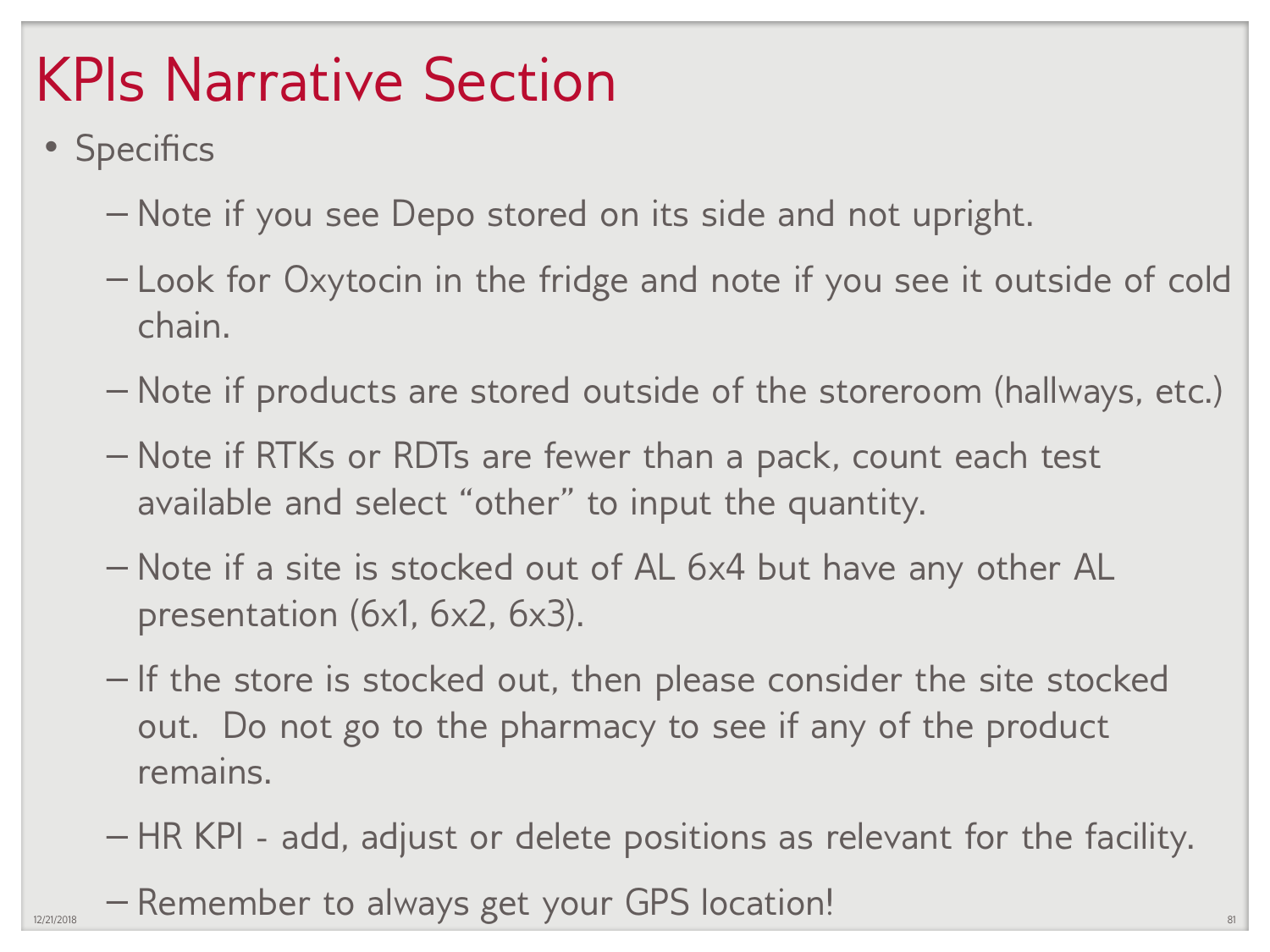

# KPIs Narrative Section
Specifics
Note if you see Depo stored on its side and not upright.
Look for Oxytocin in the fridge and note if you see it outside of cold chain.
Note if products are stored outside of the storeroom (hallways, etc.)
Note if RTKs or RDTs are fewer than a pack, count each test available and select “other” to input the quantity.
Note if a site is stocked out of AL 6x4 but have any other AL presentation (6x1, 6x2, 6x3).
If the store is stocked out, then please consider the site stocked out.  Do not go to the pharmacy to see if any of the product remains.
HR KPI - add, adjust or delete positions as relevant for the facility.
Remember to always get your GPS location!

12/21/2018
81